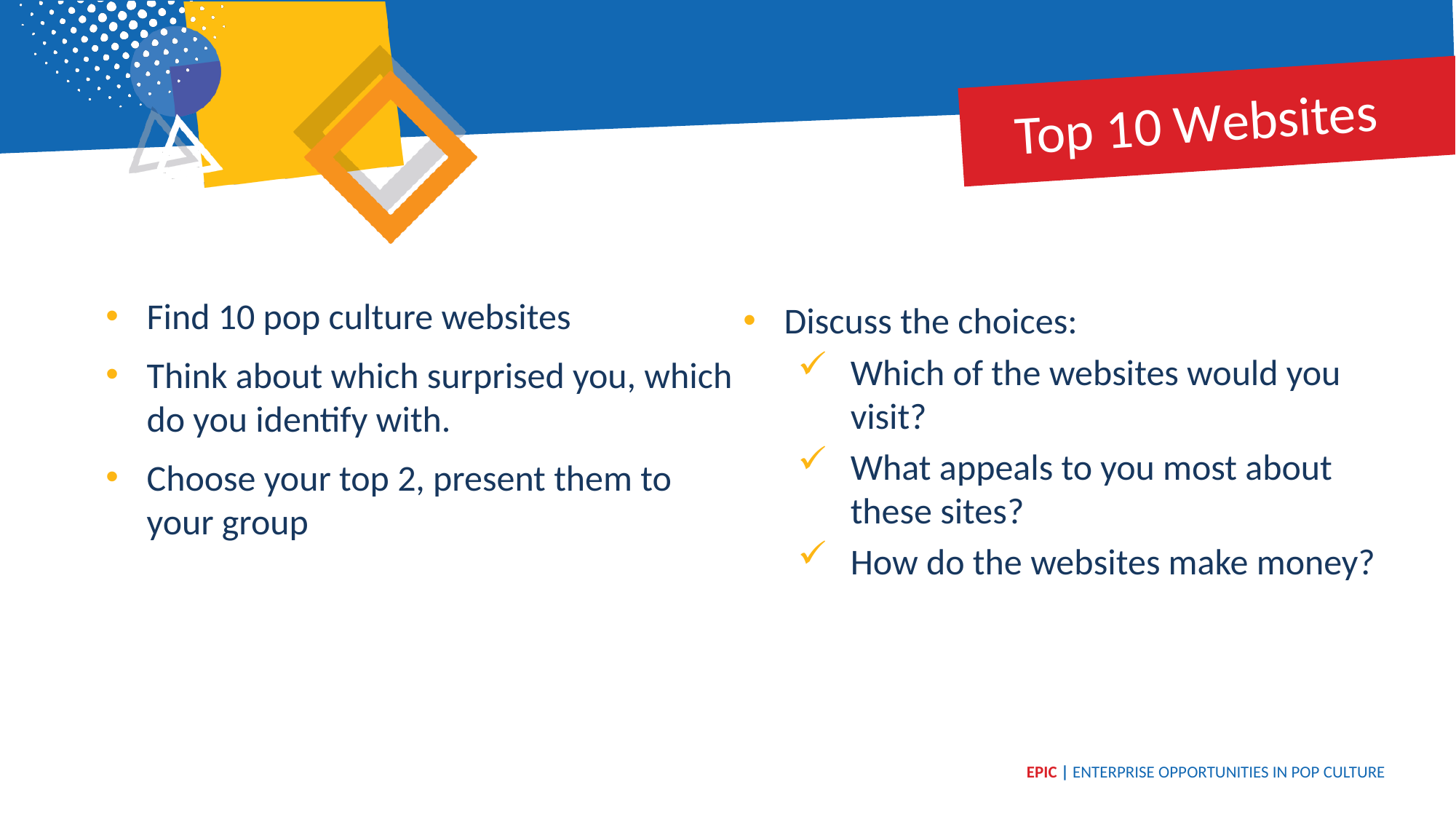

Top 10 Websites
Find 10 pop culture websites
Think about which surprised you, which do you identify with.
Choose your top 2, present them to your group

Discuss the choices:
Which of the websites would you visit?
What appeals to you most about these sites?
How do the websites make money?